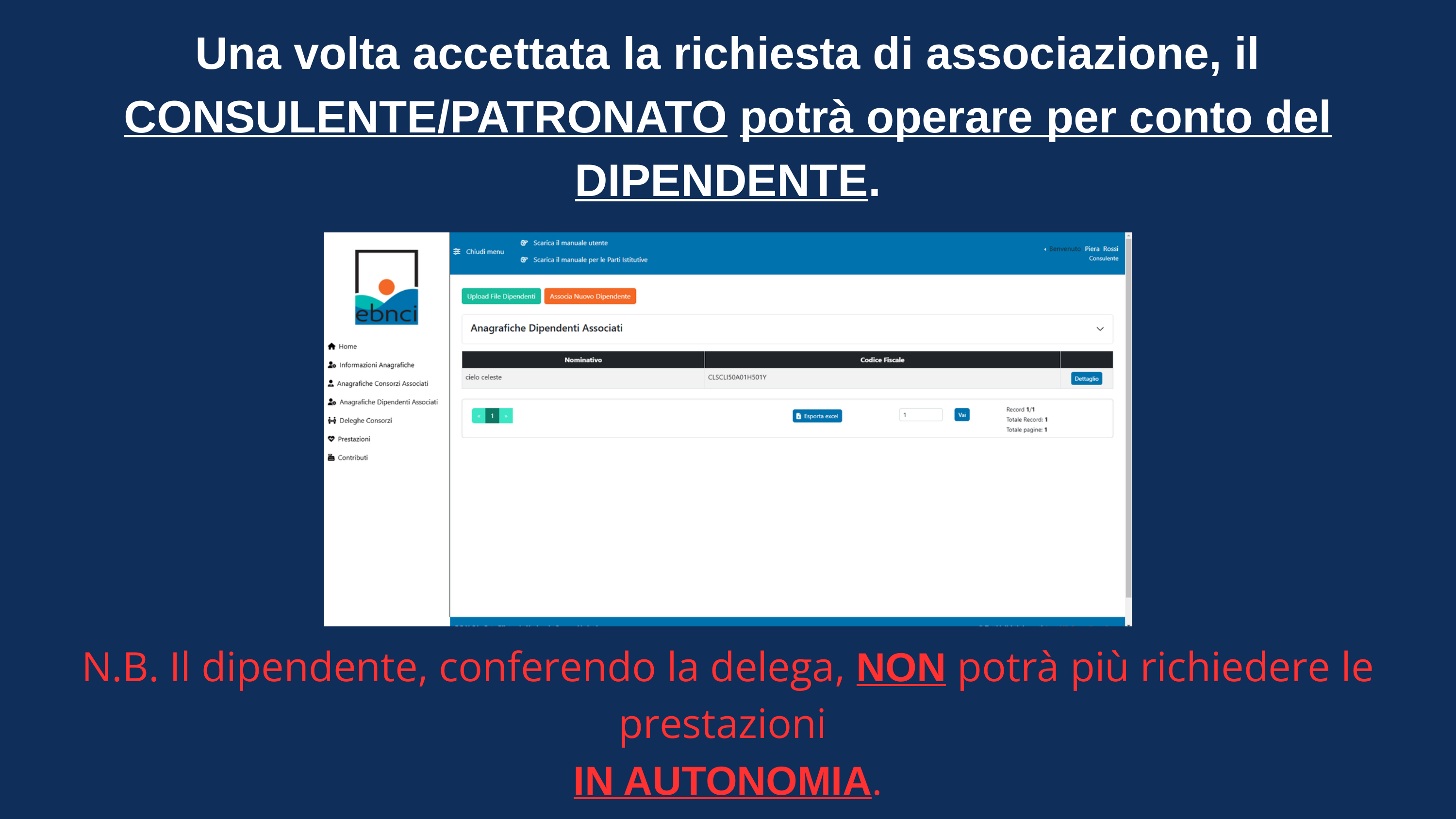

Una volta accettata la richiesta di associazione, il CONSULENTE/PATRONATO potrà operare per conto del DIPENDENTE.

N.B. Il dipendente, conferendo la delega, NON potrà più richiedere le prestazioni
IN AUTONOMIA.